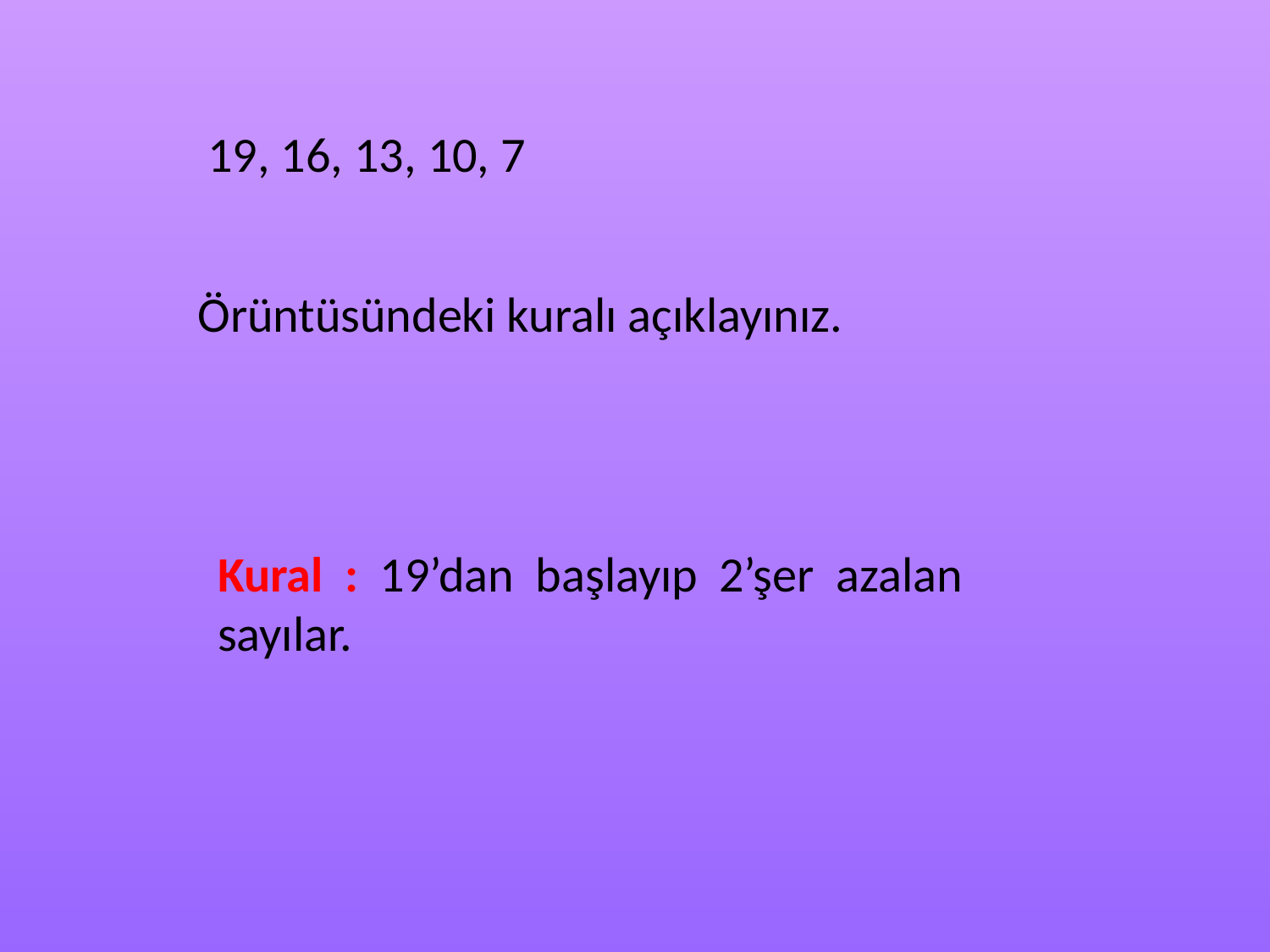

19, 16, 13, 10, 7
Örüntüsündeki kuralı açıklayınız.
Kural : 19’dan başlayıp 2’şer azalan sayılar.